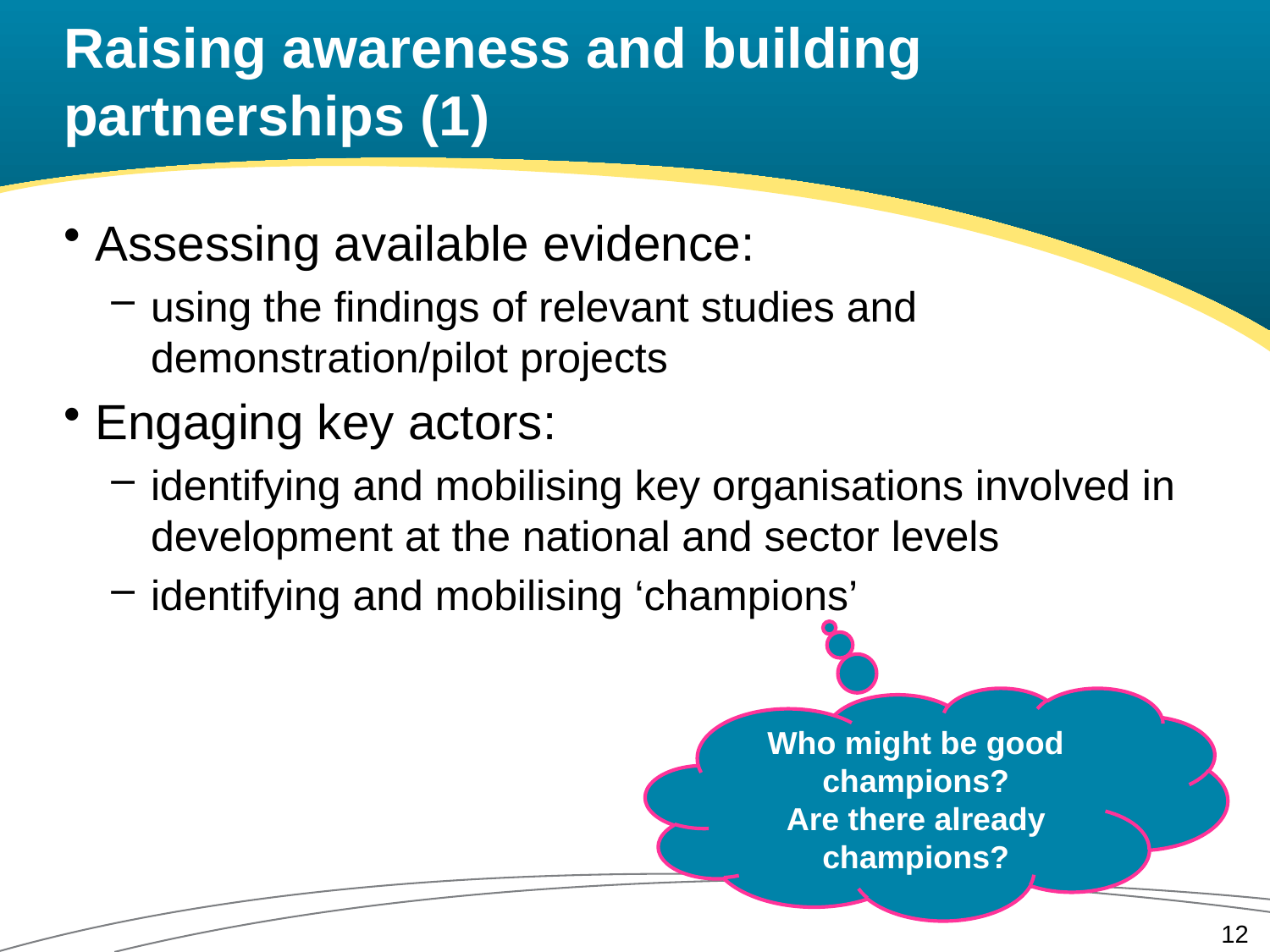

# Raising awareness and building partnerships (1)
Assessing available evidence:
using the findings of relevant studies and demonstration/pilot projects
Engaging key actors:
identifying and mobilising key organisations involved in development at the national and sector levels
identifying and mobilising ‘champions’
Who might be good champions?
Are there already champions?
12